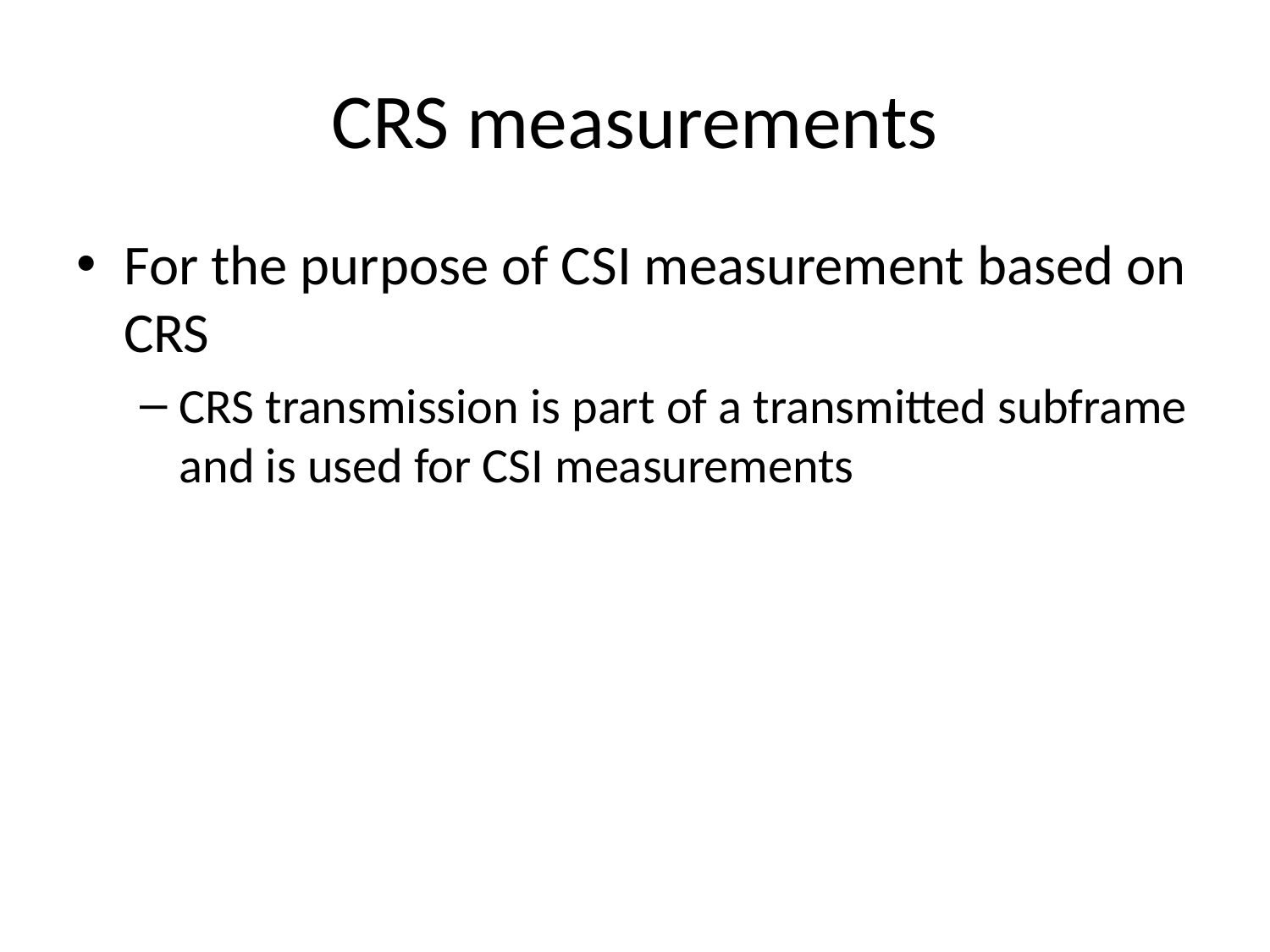

# CRS measurements
For the purpose of CSI measurement based on CRS
CRS transmission is part of a transmitted subframe and is used for CSI measurements